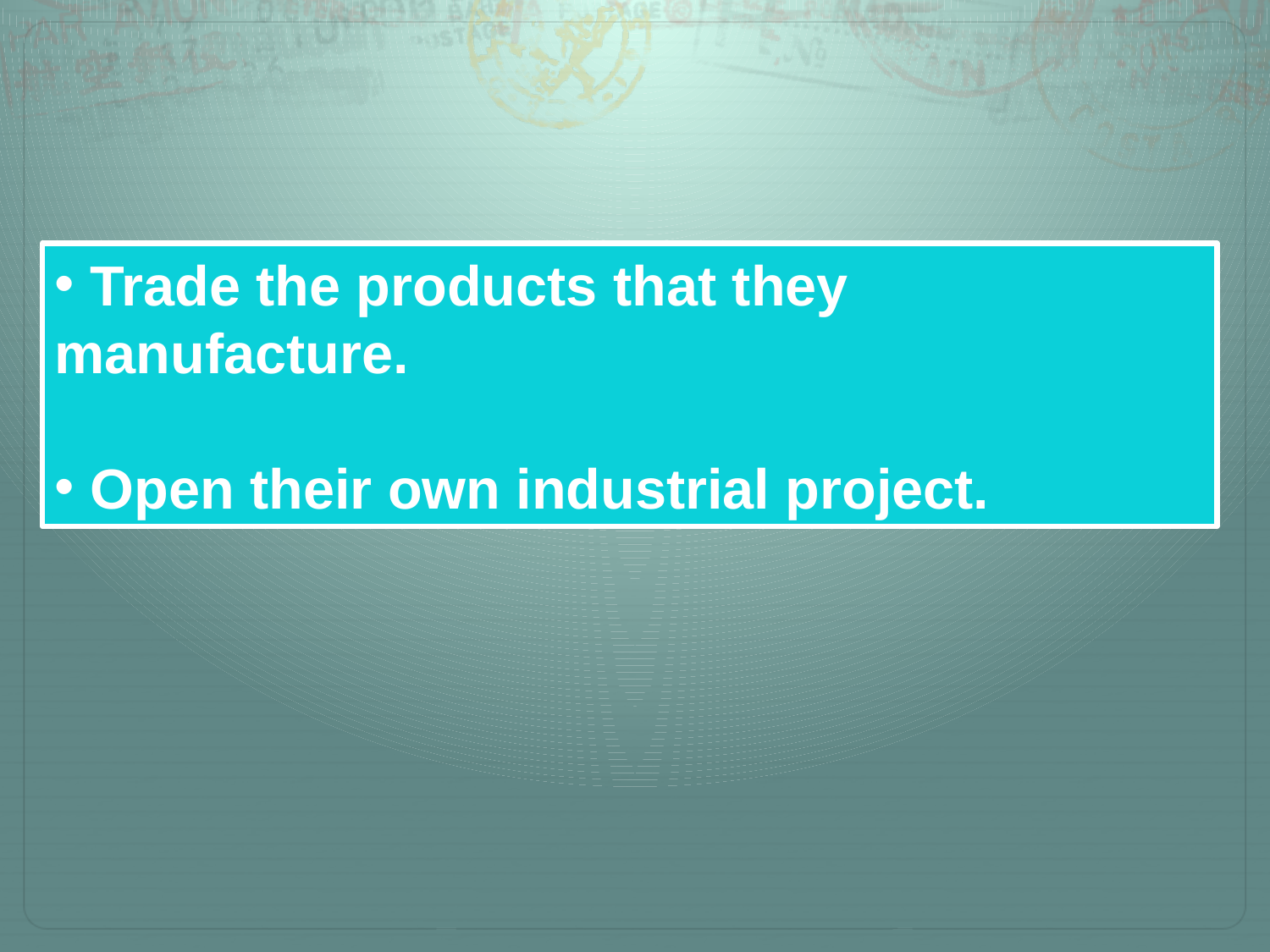

Trade the products that they manufacture.

 Open their own industrial project.